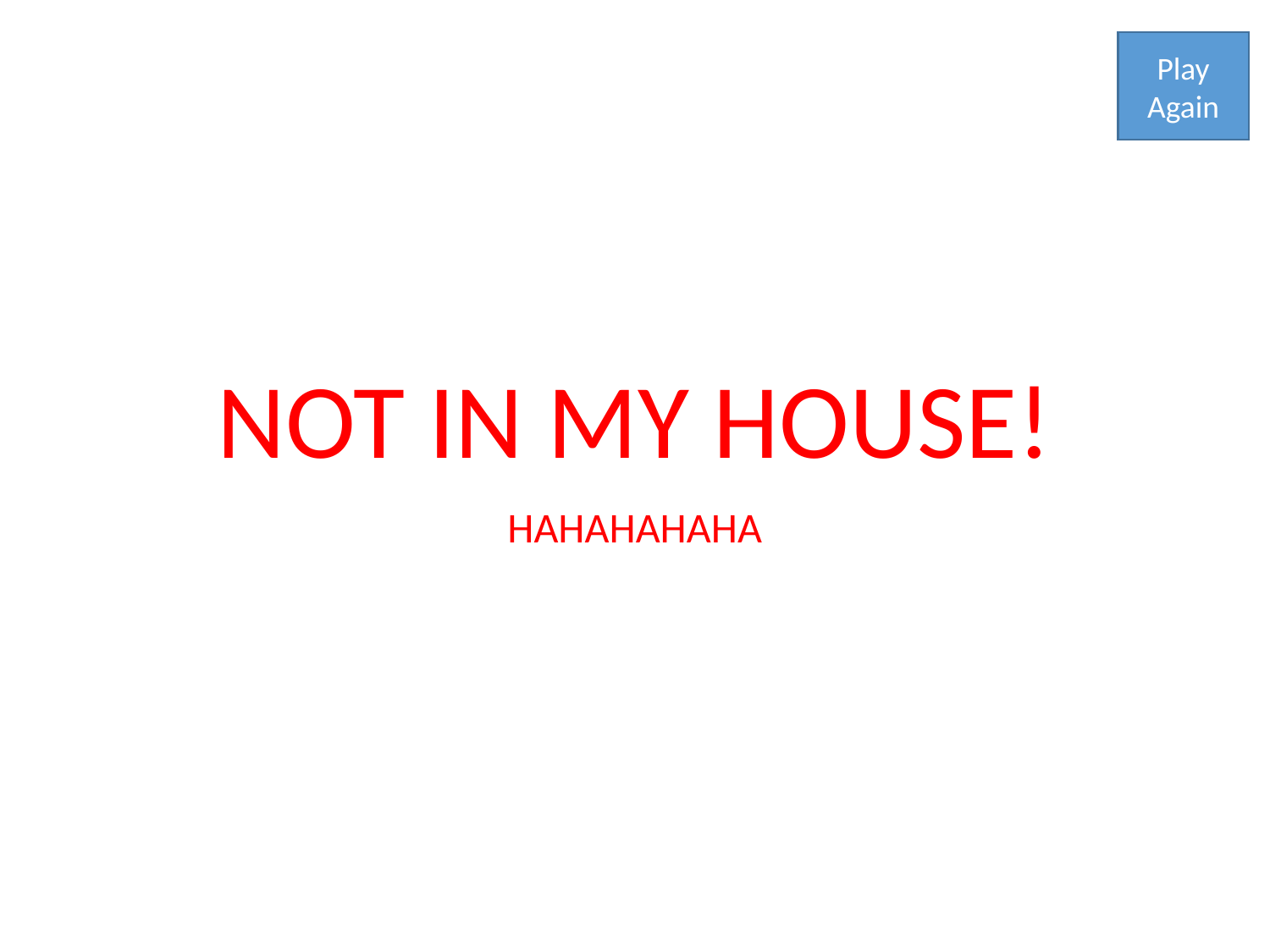

Play Again
# NOT IN MY HOUSE!
HAHAHAHAHA